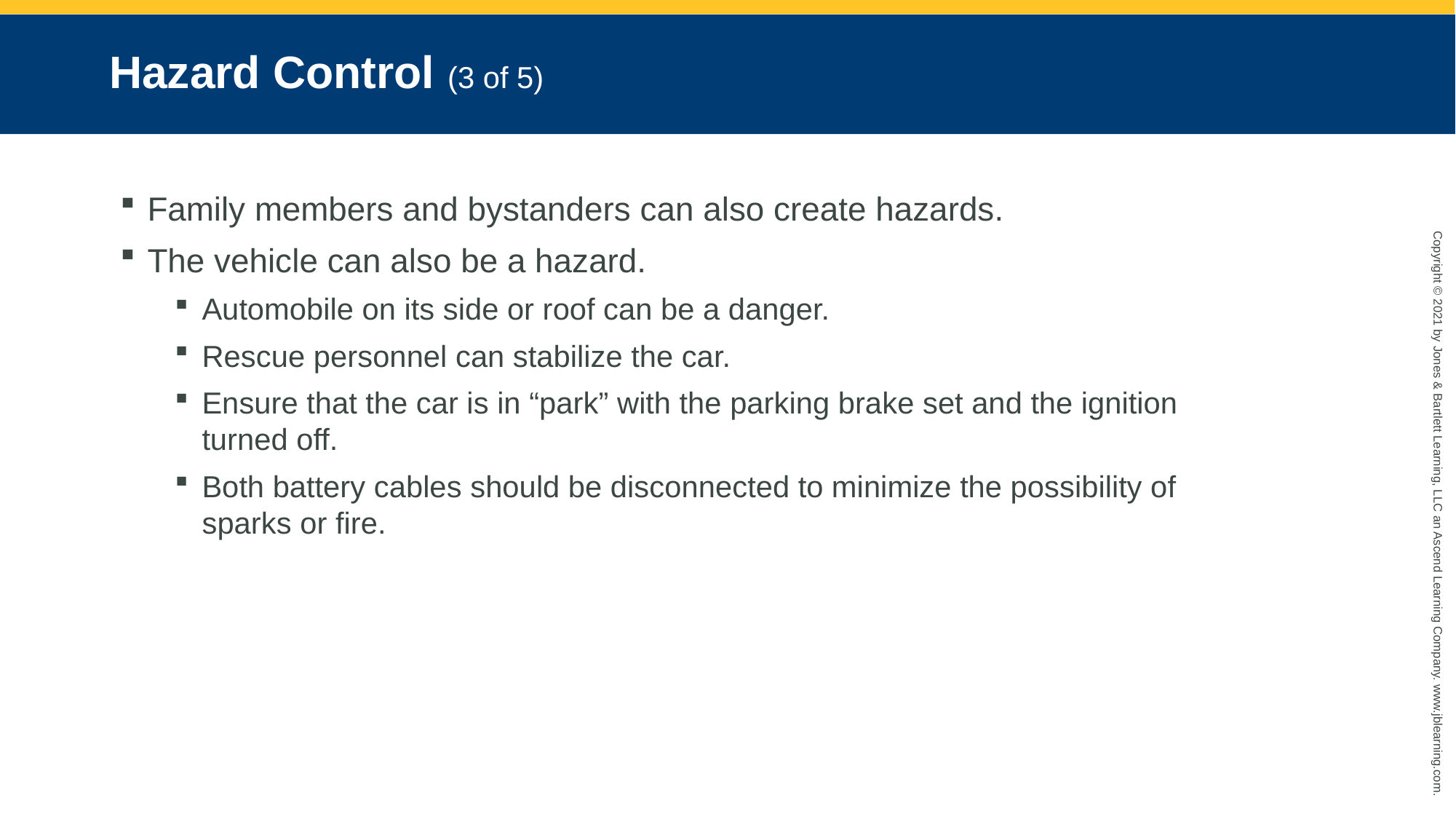

# Hazard Control (3 of 5)
Family members and bystanders can also create hazards.
The vehicle can also be a hazard.
Automobile on its side or roof can be a danger.
Rescue personnel can stabilize the car.
Ensure that the car is in “park” with the parking brake set and the ignition turned off.
Both battery cables should be disconnected to minimize the possibility of sparks or fire.